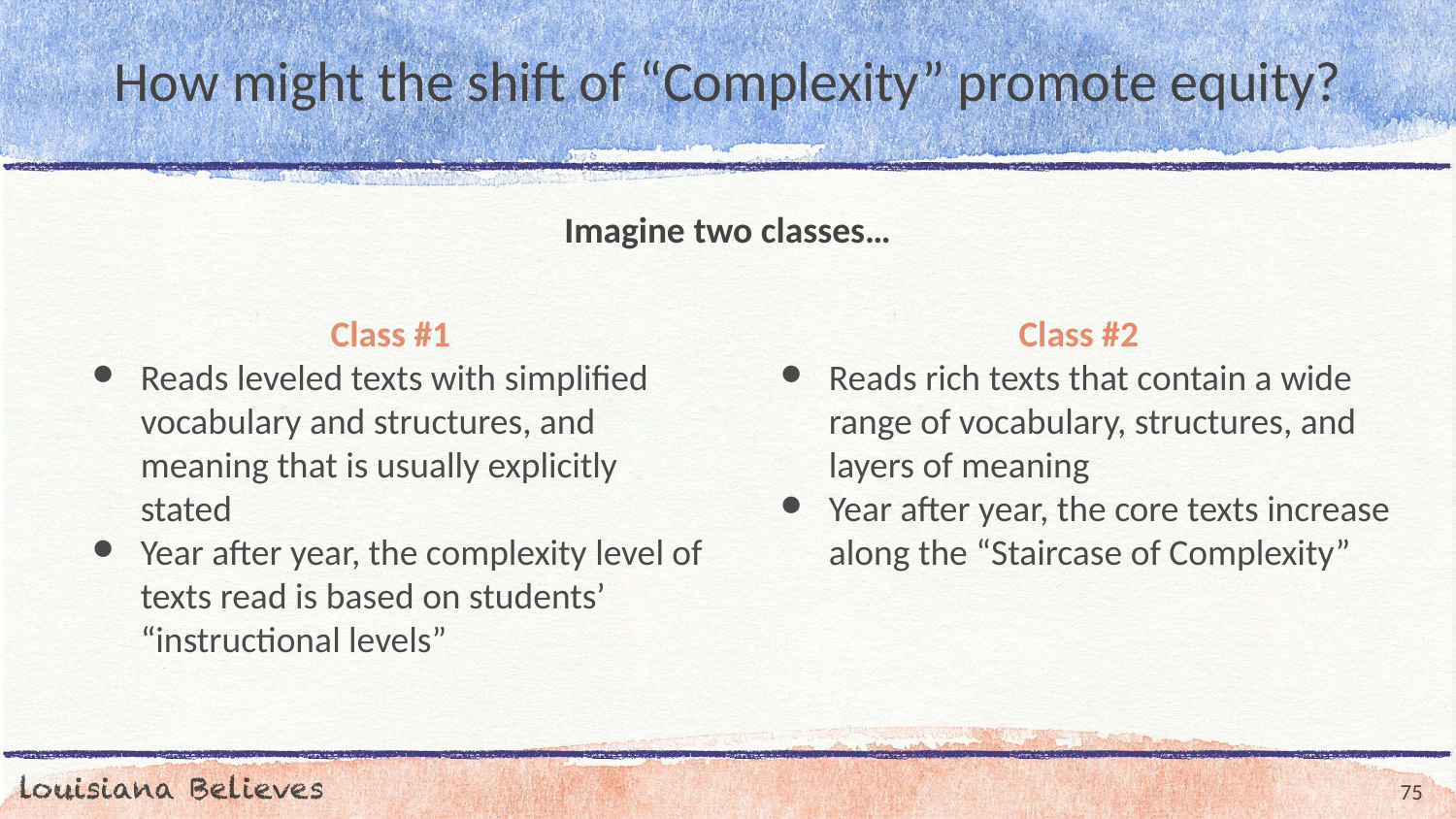

# How might the shift of “Complexity” promote equity?
Imagine two classes…

Class #1
Reads leveled texts with simplified vocabulary and structures, and meaning that is usually explicitly stated
Year after year, the complexity level of texts read is based on students’ “instructional levels”

Class #2
Reads rich texts that contain a wide range of vocabulary, structures, and layers of meaning
Year after year, the core texts increase along the “Staircase of Complexity”